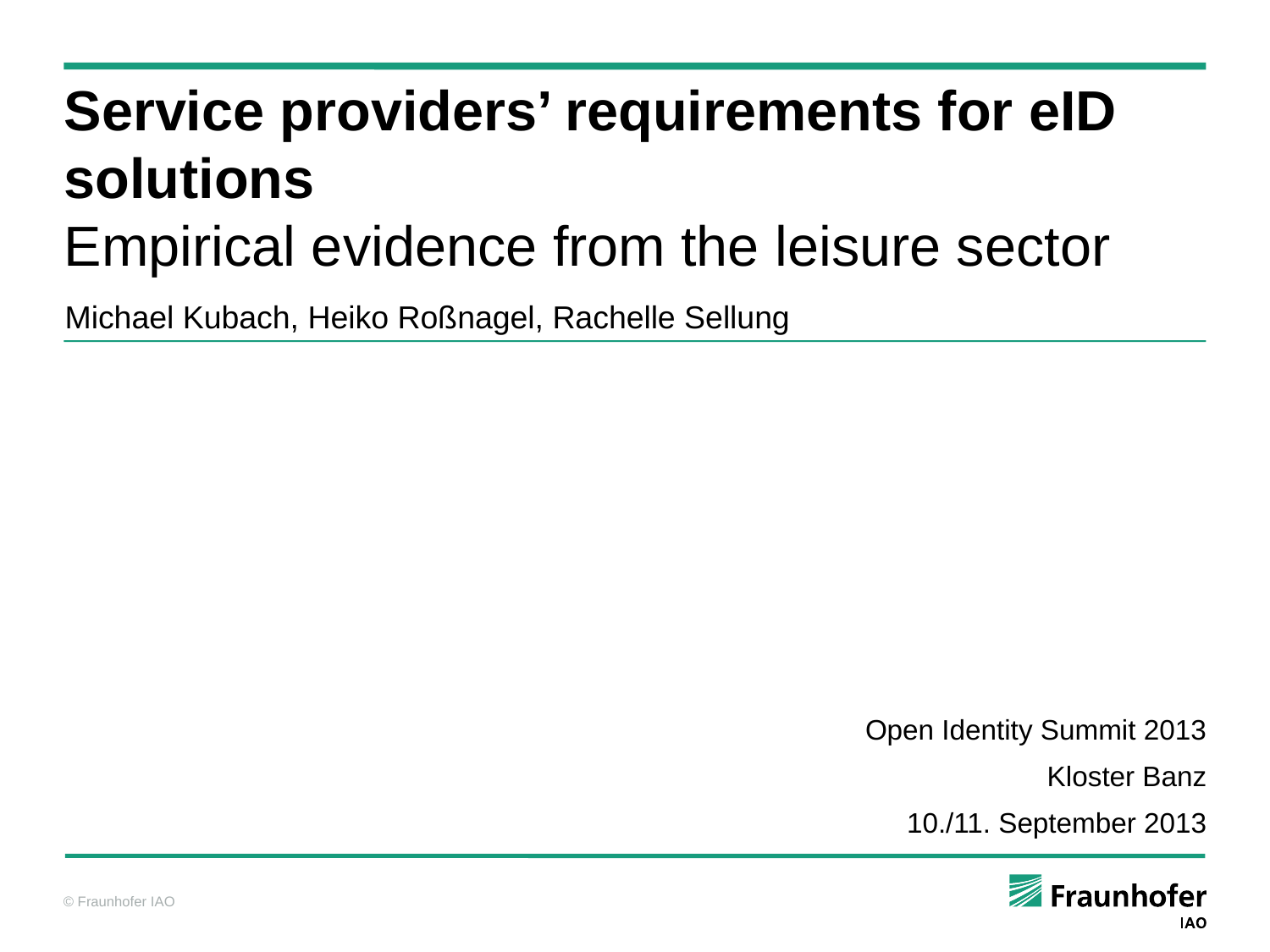

# Service providers’ requirements for eID solutions Empirical evidence from the leisure sector
Michael Kubach, Heiko Roßnagel, Rachelle Sellung
Open Identity Summit 2013
Kloster Banz
10./11. September 2013